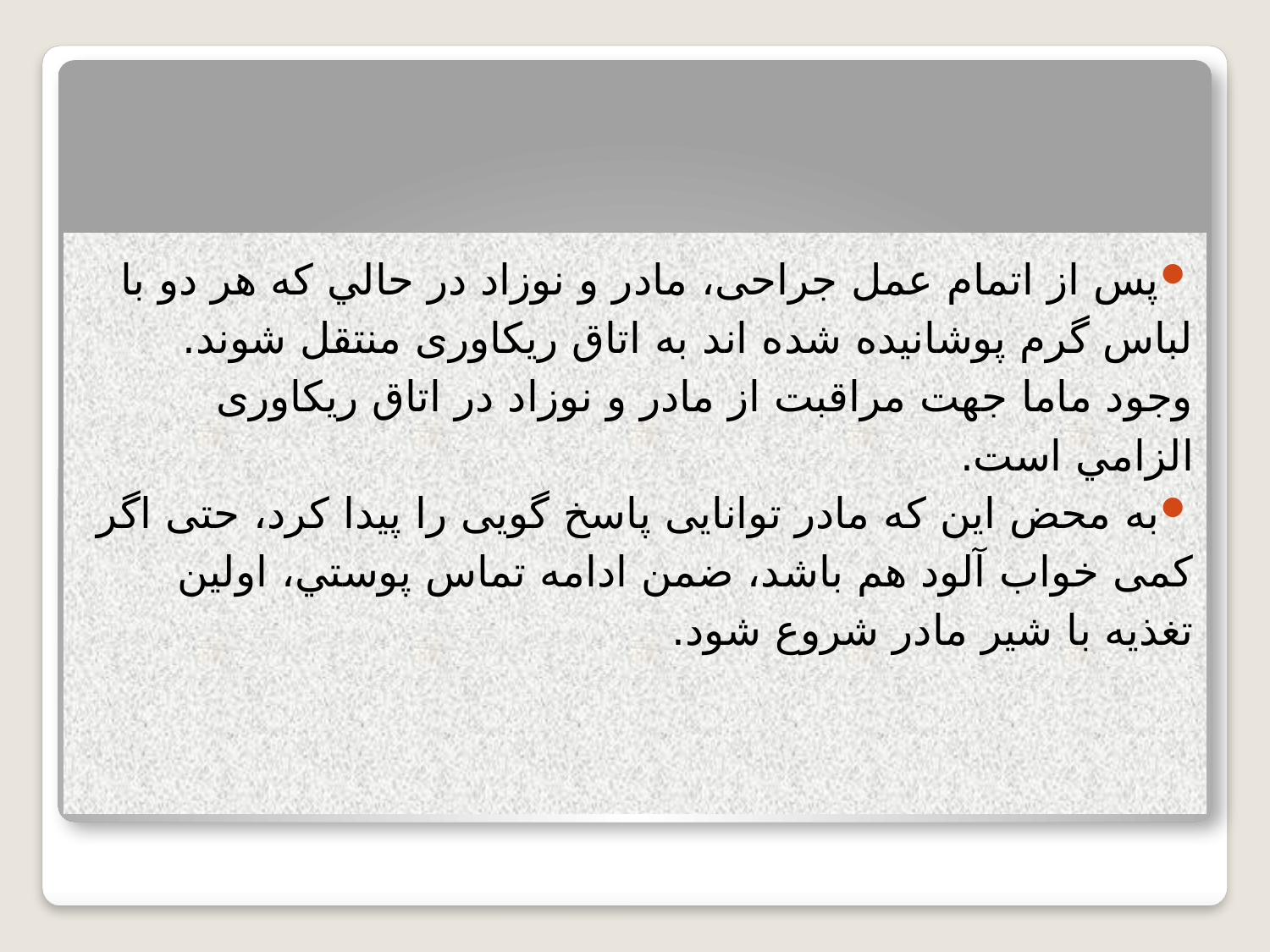

# وظیفه تیم پزشکی در ساعت اول تولد (سزارین با بی هوشی عمومی )
پس از اتمام عمل جراحی، مادر و نوزاد در حالي که هر دو با لباس گرم پوشانيده شده اند به اتاق ریکاوری منتقل شوند. وجود ماما جهت مراقبت از مادر و نوزاد در اتاق ریکاوری الزامي است.
به محض این که مادر توانایی پاسخ گویی را پیدا کرد، حتی اگر کمی خواب آلود هم باشد، ضمن ادامه تماس پوستي، اولين تغذيه با شير مادر شروع شود.